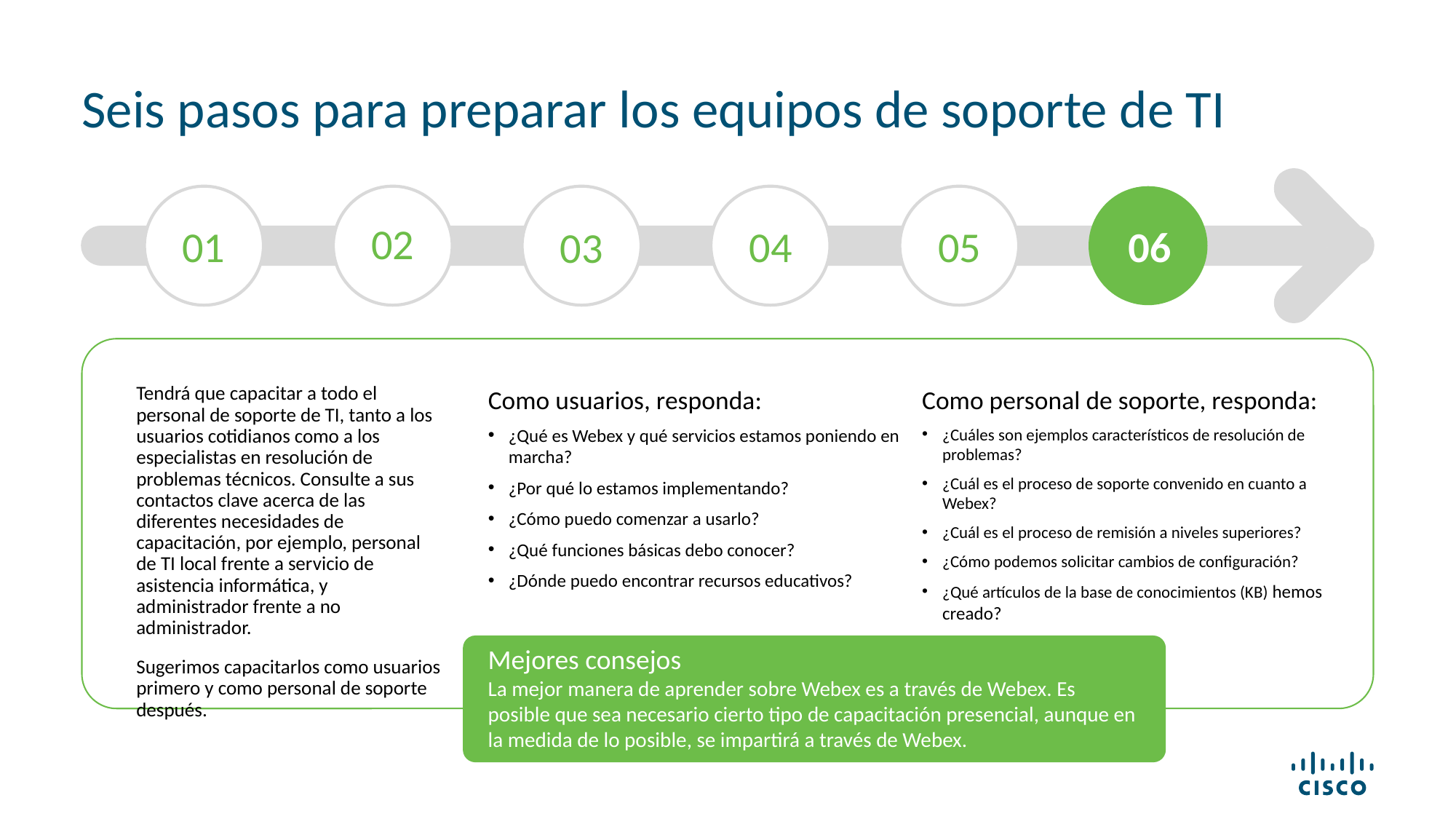

# Seis pasos para preparar los equipos de soporte de TI

02
01
04
05
06
03

Tendrá que capacitar a todo el personal de soporte de TI, tanto a los usuarios cotidianos como a los especialistas en resolución de problemas técnicos. Consulte a sus contactos clave acerca de las diferentes necesidades de capacitación, por ejemplo, personal de TI local frente a servicio de asistencia informática, y administrador frente a no administrador.
Sugerimos capacitarlos como usuarios primero y como personal de soporte después.
Como usuarios, responda:
¿Qué es Webex y qué servicios estamos poniendo en marcha?
¿Por qué lo estamos implementando?
¿Cómo puedo comenzar a usarlo?
¿Qué funciones básicas debo conocer?
¿Dónde puedo encontrar recursos educativos?

Como personal de soporte, responda:
¿Cuáles son ejemplos característicos de resolución de problemas?
¿Cuál es el proceso de soporte convenido en cuanto a Webex?
¿Cuál es el proceso de remisión a niveles superiores?
¿Cómo podemos solicitar cambios de configuración?
¿Qué artículos de la base de conocimientos (KB) hemos creado?

Mejores consejos
La mejor manera de aprender sobre Webex es a través de Webex. Es posible que sea necesario cierto tipo de capacitación presencial, aunque en la medida de lo posible, se impartirá a través de Webex.